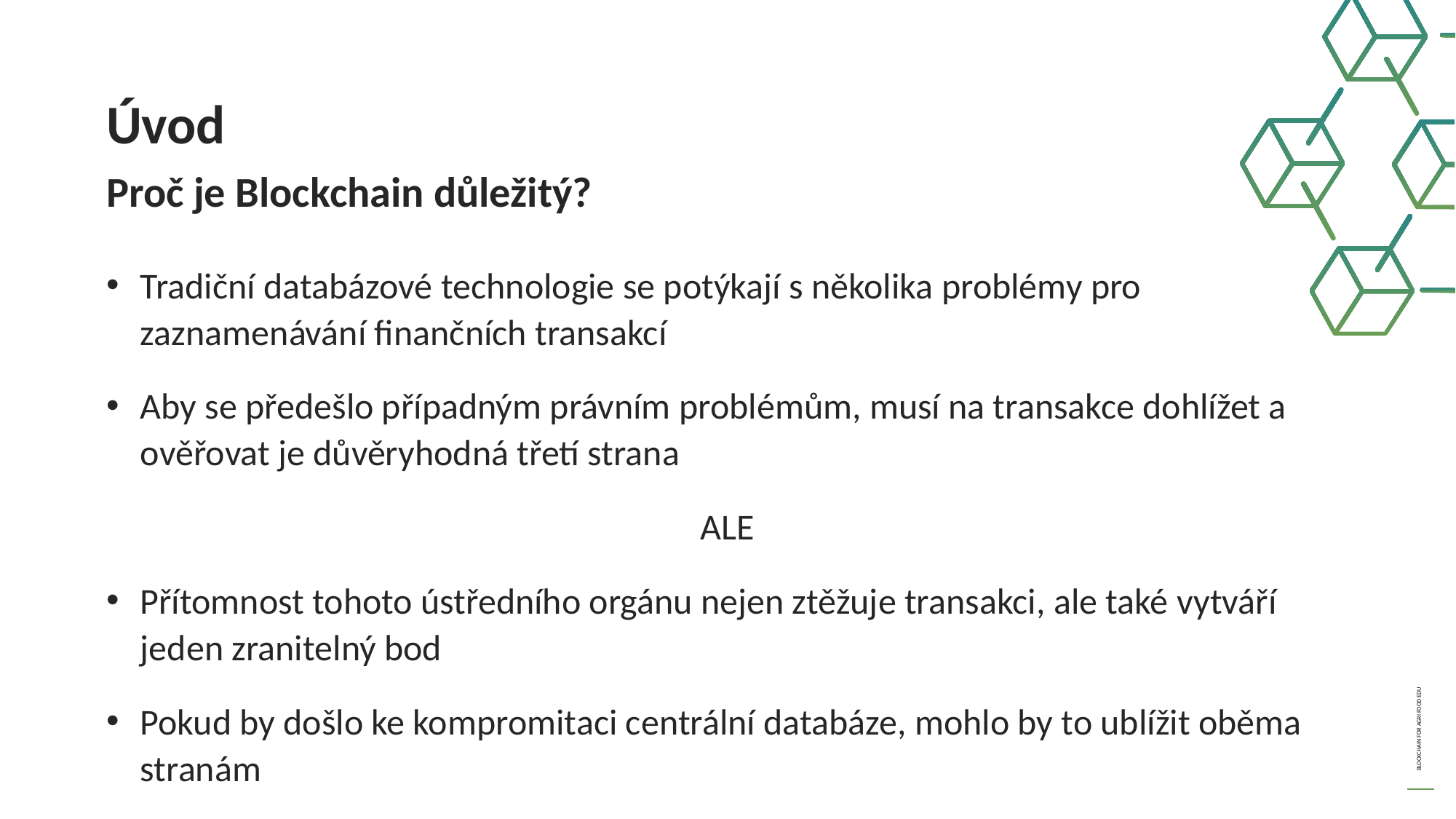

Úvod
Proč je Blockchain důležitý?
Tradiční databázové technologie se potýkají s několika problémy pro zaznamenávání finančních transakcí
Aby se předešlo případným právním problémům, musí na transakce dohlížet a ověřovat je důvěryhodná třetí strana
ALE
Přítomnost tohoto ústředního orgánu nejen ztěžuje transakci, ale také vytváří jeden zranitelný bod
Pokud by došlo ke kompromitaci centrální databáze, mohlo by to ublížit oběma stranám